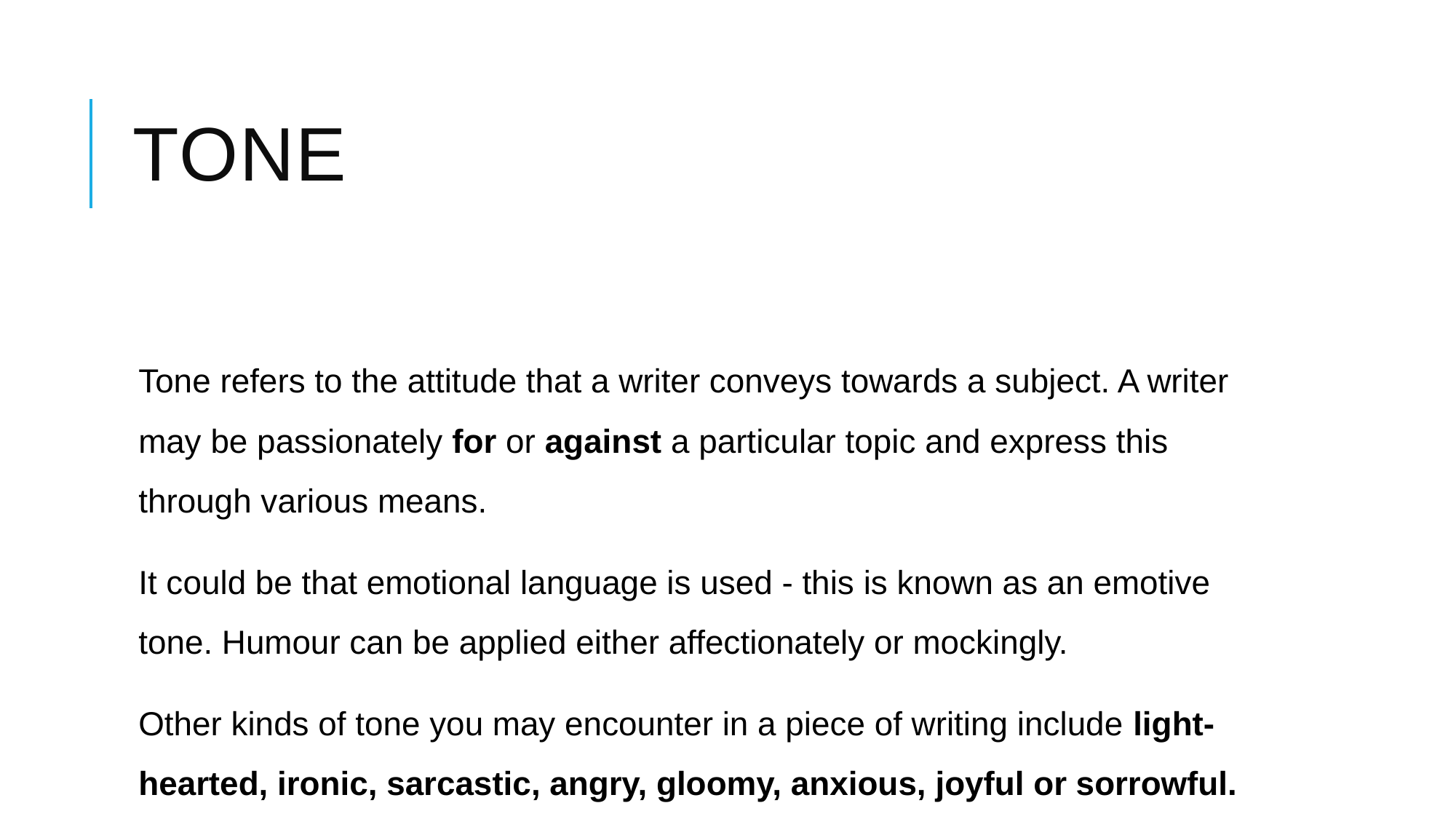

# Tone

Tone refers to the attitude that a writer conveys towards a subject. A writer may be passionately for or against a particular topic and express this through various means.
It could be that emotional language is used - this is known as an emotive tone. Humour can be applied either affectionately or mockingly.
Other kinds of tone you may encounter in a piece of writing include light-hearted, ironic, sarcastic, angry, gloomy, anxious, joyful or sorrowful.